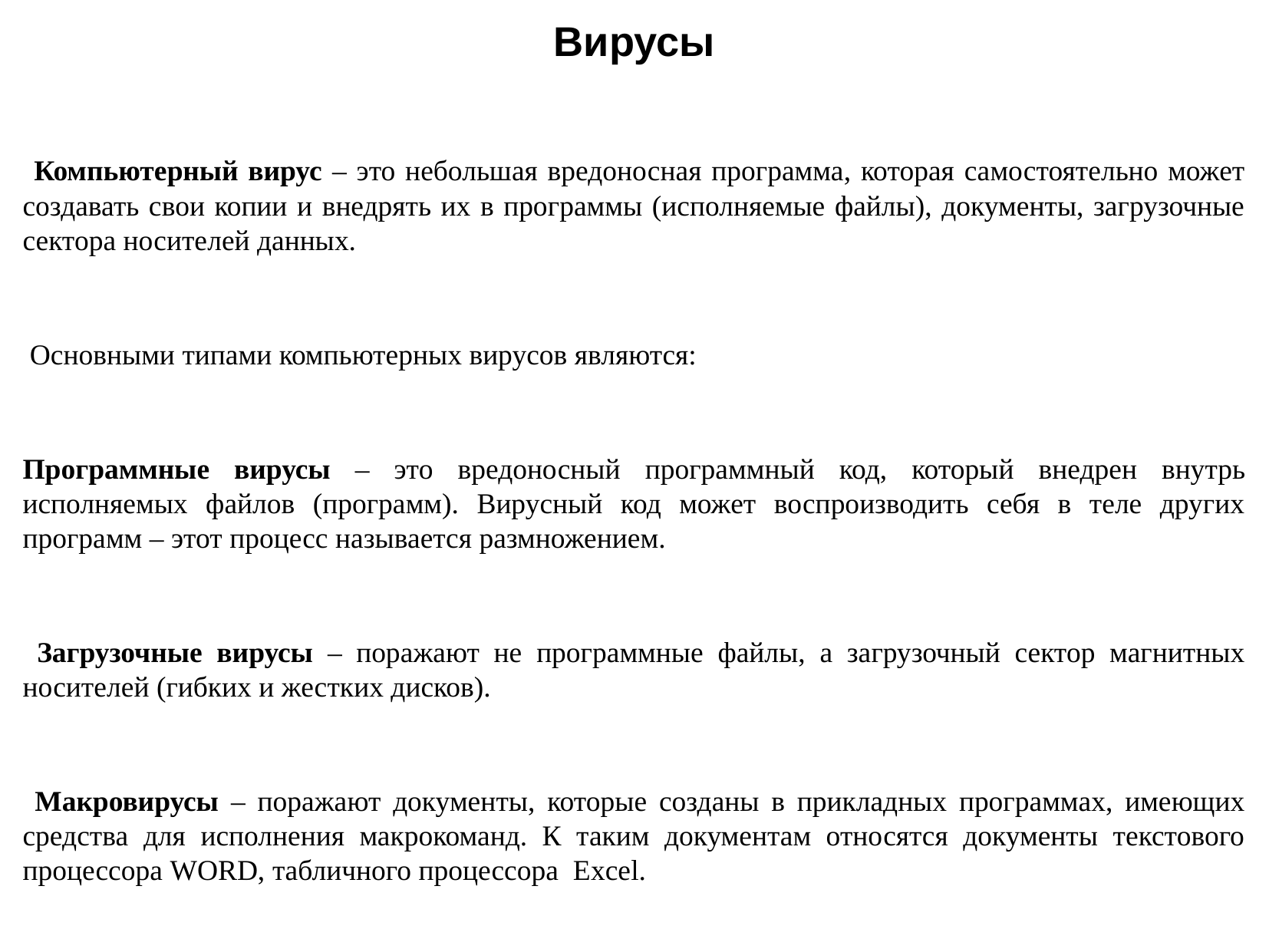

Вирусы

 Компьютерный вирус – это небольшая вредоносная программа, которая самостоятельно может создавать свои копии и внедрять их в программы (исполняемые файлы), документы, загрузочные сектора носителей данных.

 Основными типами компьютерных вирусов являются:

Программные вирусы – это вредоносный программный код, который внедрен внутрь исполняемых файлов (программ). Вирусный код может воспроизводить себя в теле других программ – этот процесс называется размножением.

 Загрузочные вирусы – поражают не программные файлы, а загрузочный сектор магнитных носителей (гибких и жестких дисков).

 Макровирусы – поражают документы, которые созданы в прикладных программах, имеющих средства для исполнения макрокоманд. К таким документам относятся документы текстового процессора WORD, табличного процессора  Excel.

 Сетевые вирусы пересылаются с компьютера на компьютер,  используя для своего распространения компьютерные сети, электронную почту и другие каналы.